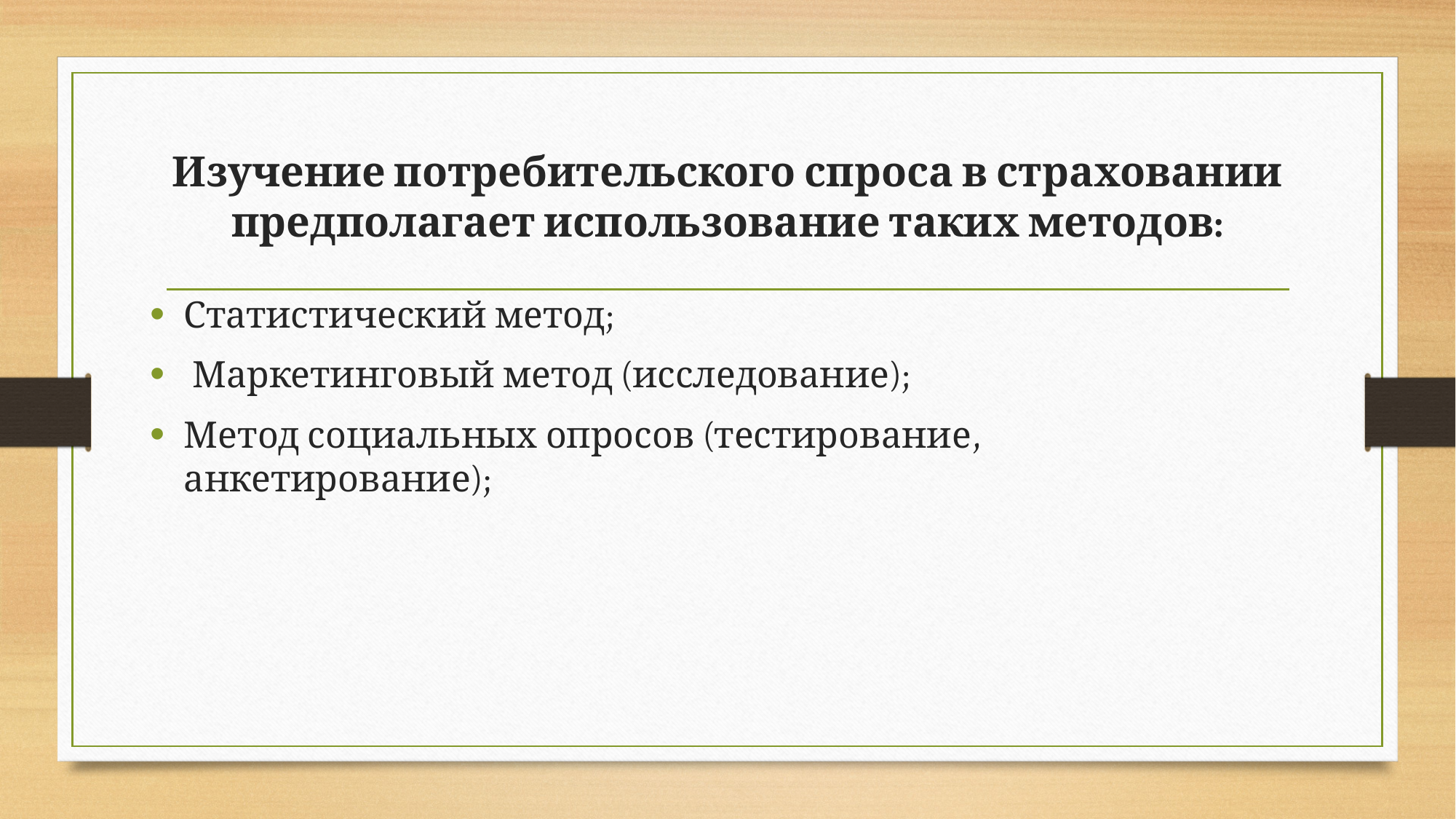

# Изучение потребительского спроса в страховании предполагает использование таких методов:
Статистический метод;
 Маркетинговый метод (исследование);
Метод социальных опросов (тестирование, анкетирование);